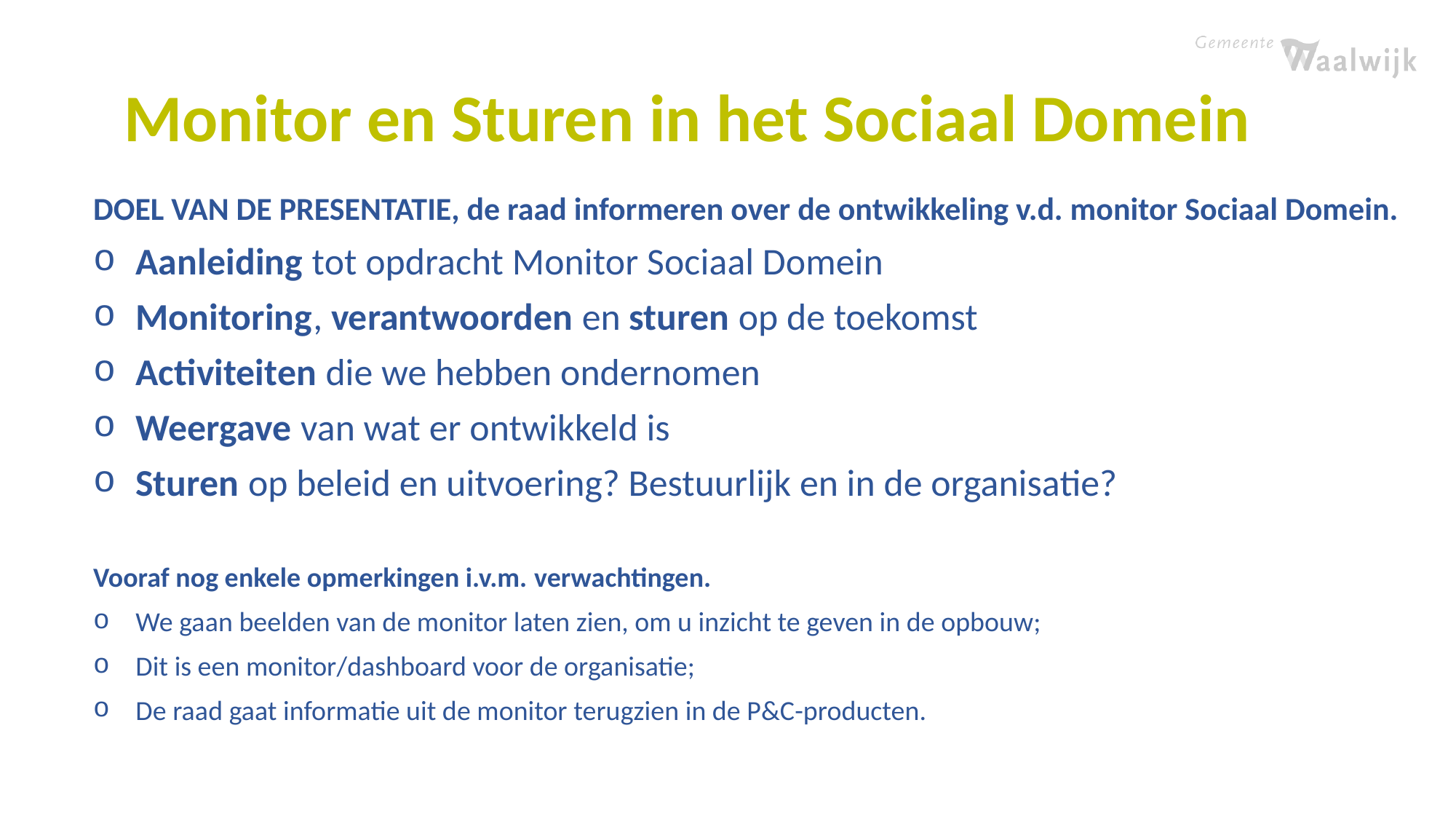

Monitor en Sturen in het Sociaal Domein
DOEL VAN DE PRESENTATIE, de raad informeren over de ontwikkeling v.d. monitor Sociaal Domein.
Aanleiding tot opdracht Monitor Sociaal Domein
Monitoring, verantwoorden en sturen op de toekomst
Activiteiten die we hebben ondernomen
Weergave van wat er ontwikkeld is
Sturen op beleid en uitvoering? Bestuurlijk en in de organisatie?

Vooraf nog enkele opmerkingen i.v.m. verwachtingen.
We gaan beelden van de monitor laten zien, om u inzicht te geven in de opbouw;
Dit is een monitor/dashboard voor de organisatie;
De raad gaat informatie uit de monitor terugzien in de P&C-producten.